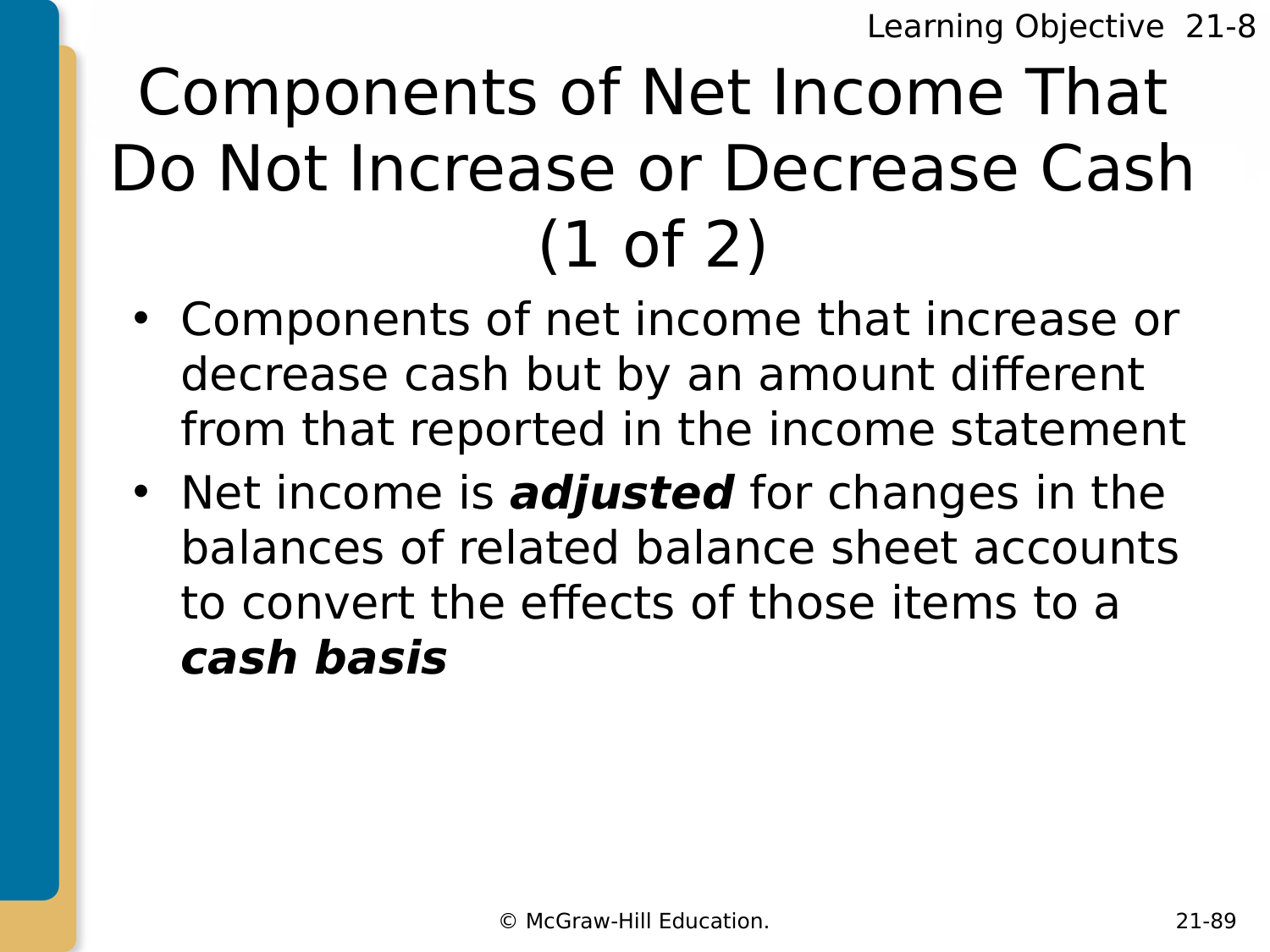

Learning Objective  21-8
# Components of Net Income That Do Not Increase or Decrease Cash (1 of 2)
Components of net income that increase or decrease cash but by an amount different from that reported in the income statement
Net income is adjusted for changes in the balances of related balance sheet accounts to convert the effects of those items to a cash basis